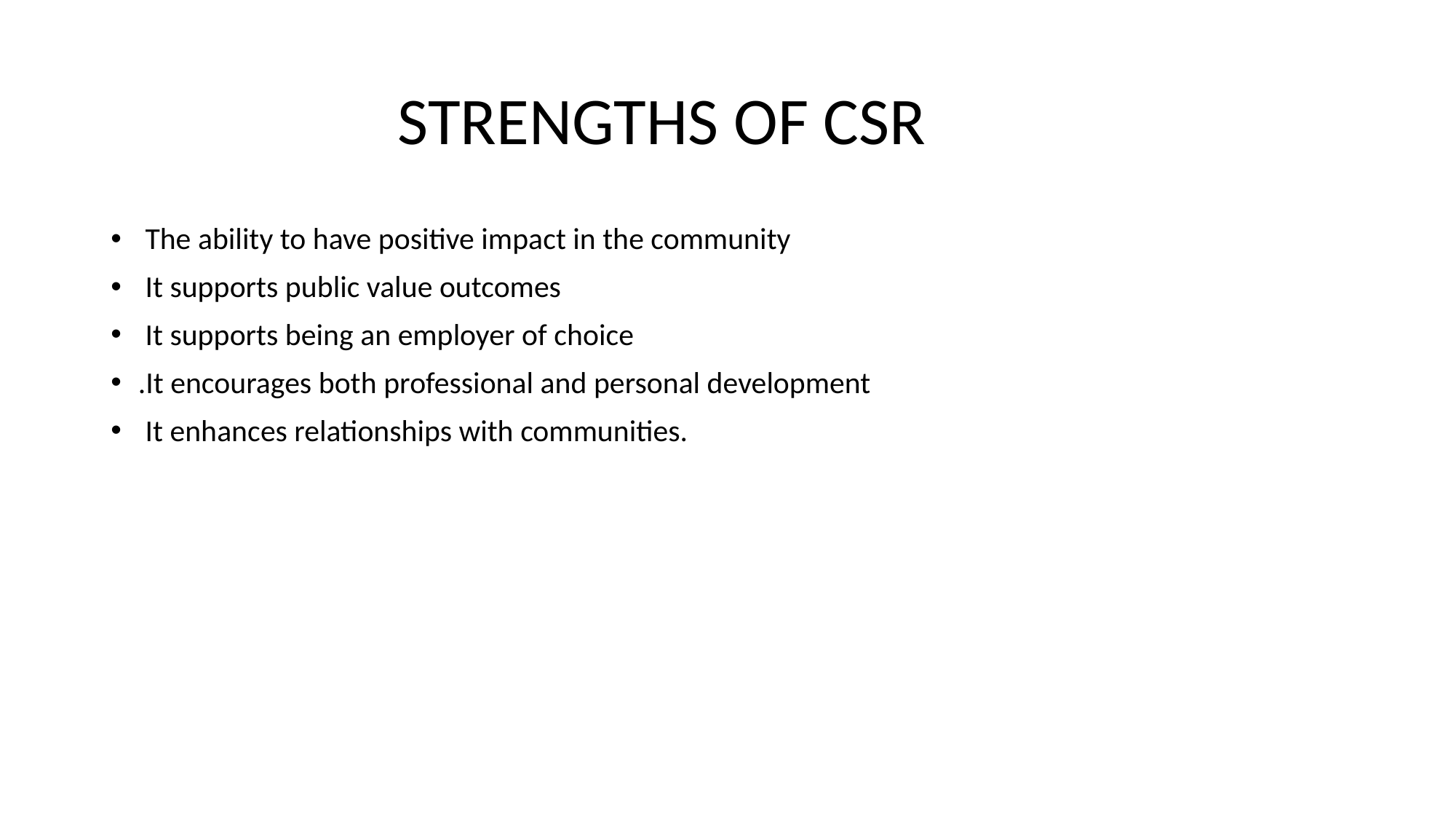

# STRENGTHS OF CSR
 The ability to have positive impact in the community
 It supports public value outcomes
 It supports being an employer of choice
.It encourages both professional and personal development
 It enhances relationships with communities.